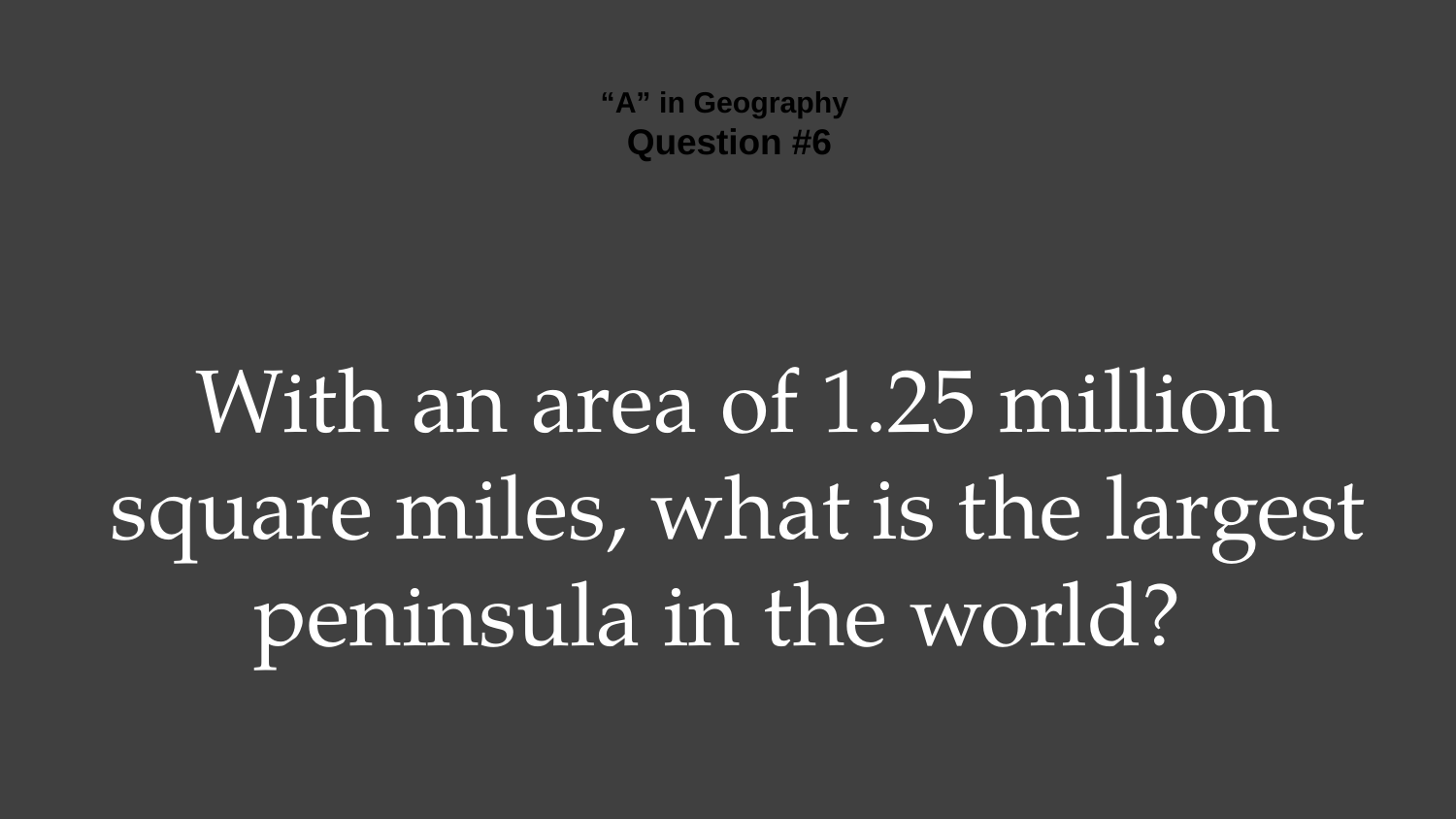

# “A” in Geography Question #6
With an area of 1.25 million square miles, what is the largest peninsula in the world?